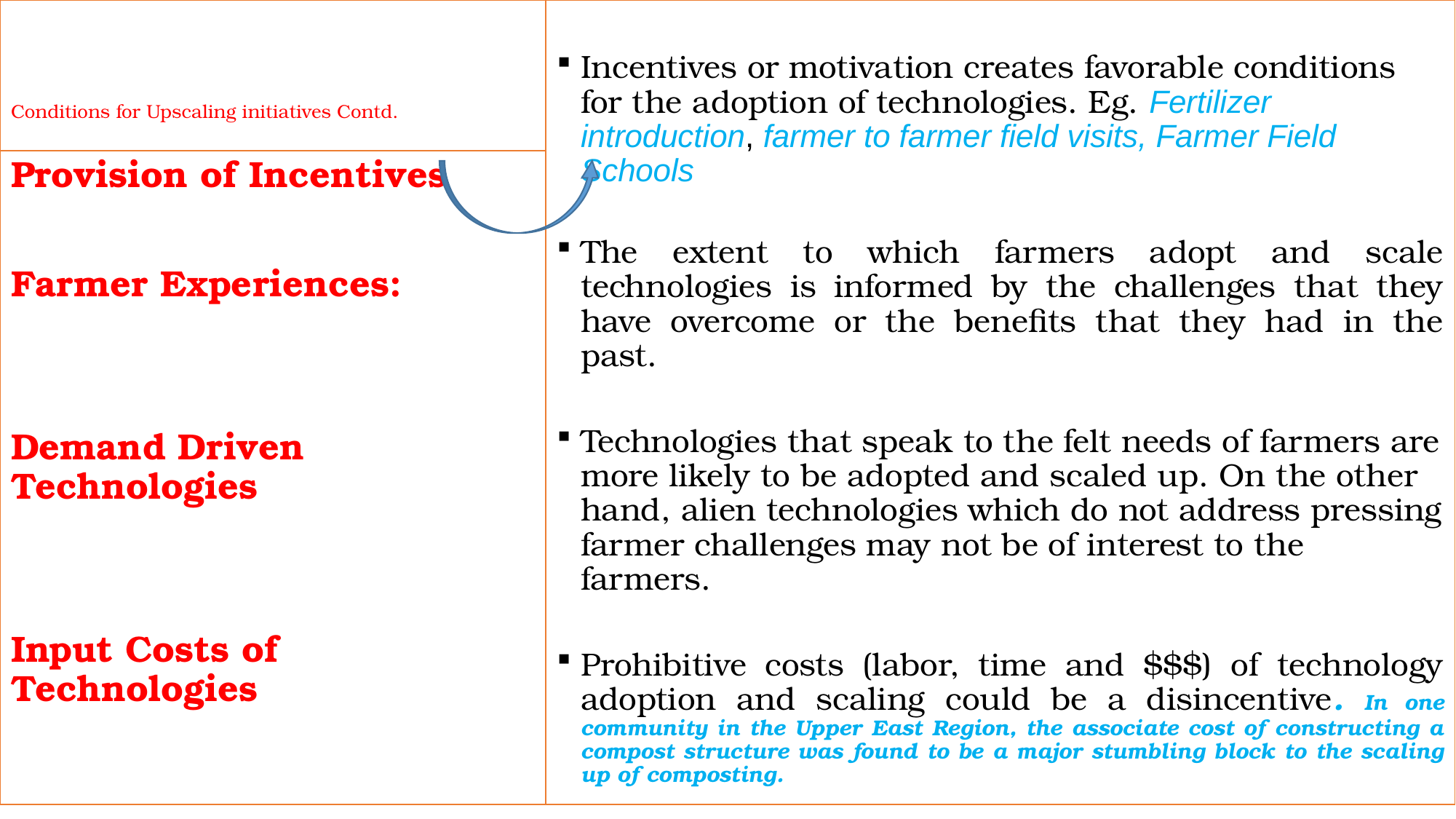

# Conditions for Upscaling initiatives Contd.

Incentives or motivation creates favorable conditions for the adoption of technologies. Eg. Fertilizer introduction, farmer to farmer field visits, Farmer Field Schools

The extent to which farmers adopt and scale technologies is informed by the challenges that they have overcome or the benefits that they had in the past.

Technologies that speak to the felt needs of farmers are more likely to be adopted and scaled up. On the other hand, alien technologies which do not address pressing farmer challenges may not be of interest to the farmers.

Prohibitive costs (labor, time and $$$) of technology adoption and scaling could be a disincentive. In one community in the Upper East Region, the associate cost of constructing a compost structure was found to be a major stumbling block to the scaling up of composting.

Provision of Incentives

Farmer Experiences:

Demand Driven Technologies

Input Costs of Technologies